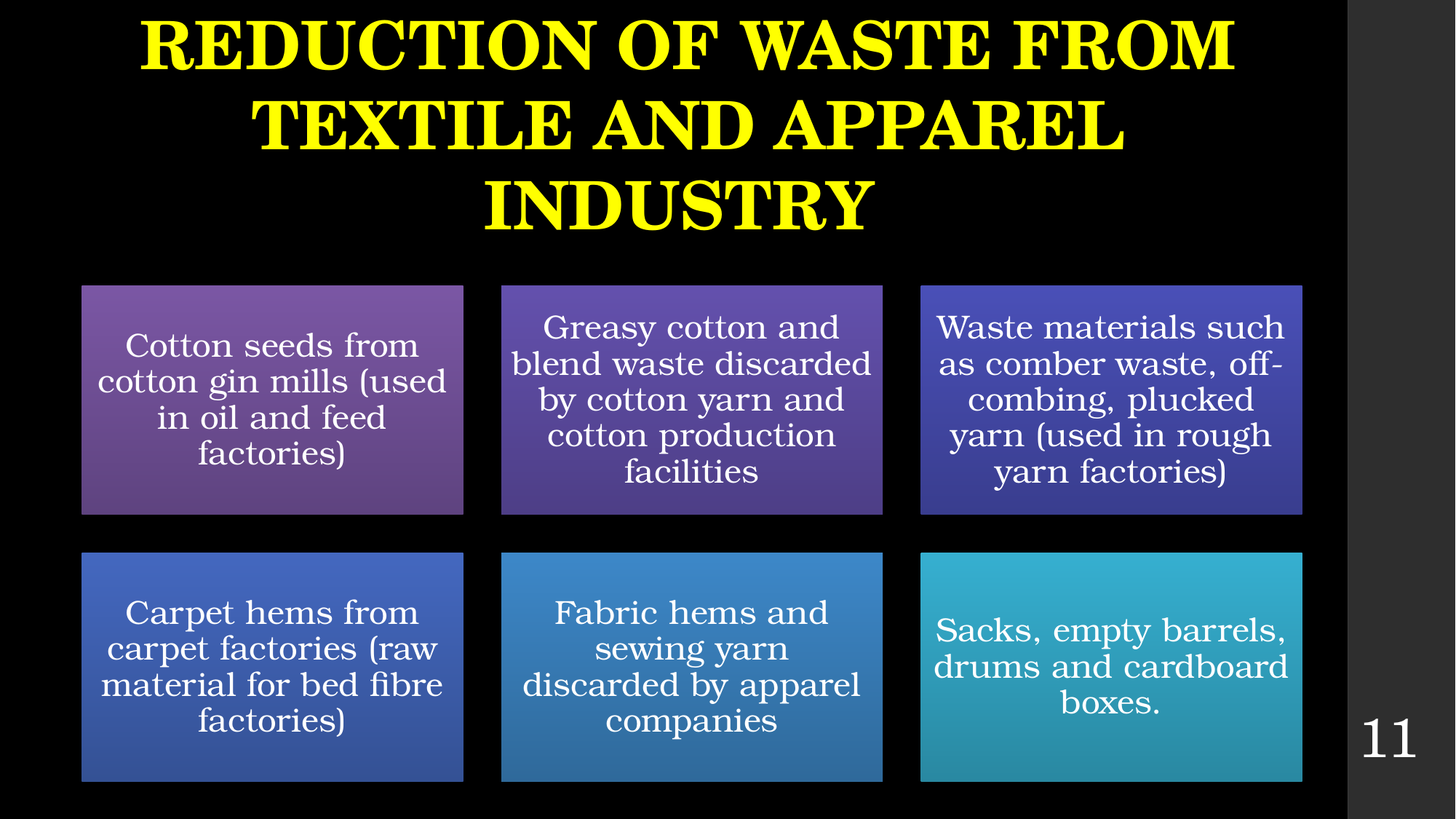

# REDUCTION OF WASTE FROM TEXTILE AND APPAREL INDUSTRY
Cotton seeds from cotton gin mills (used in oil and feed factories)
Greasy cotton and blend waste discarded by cotton yarn and cotton production facilities
Waste materials such as comber waste, off-combing, plucked yarn (used in rough yarn factories)
Carpet hems from carpet factories (raw material for bed fibre factories)
Fabric hems and sewing yarn discarded by apparel companies
Sacks, empty barrels, drums and cardboard boxes.
11